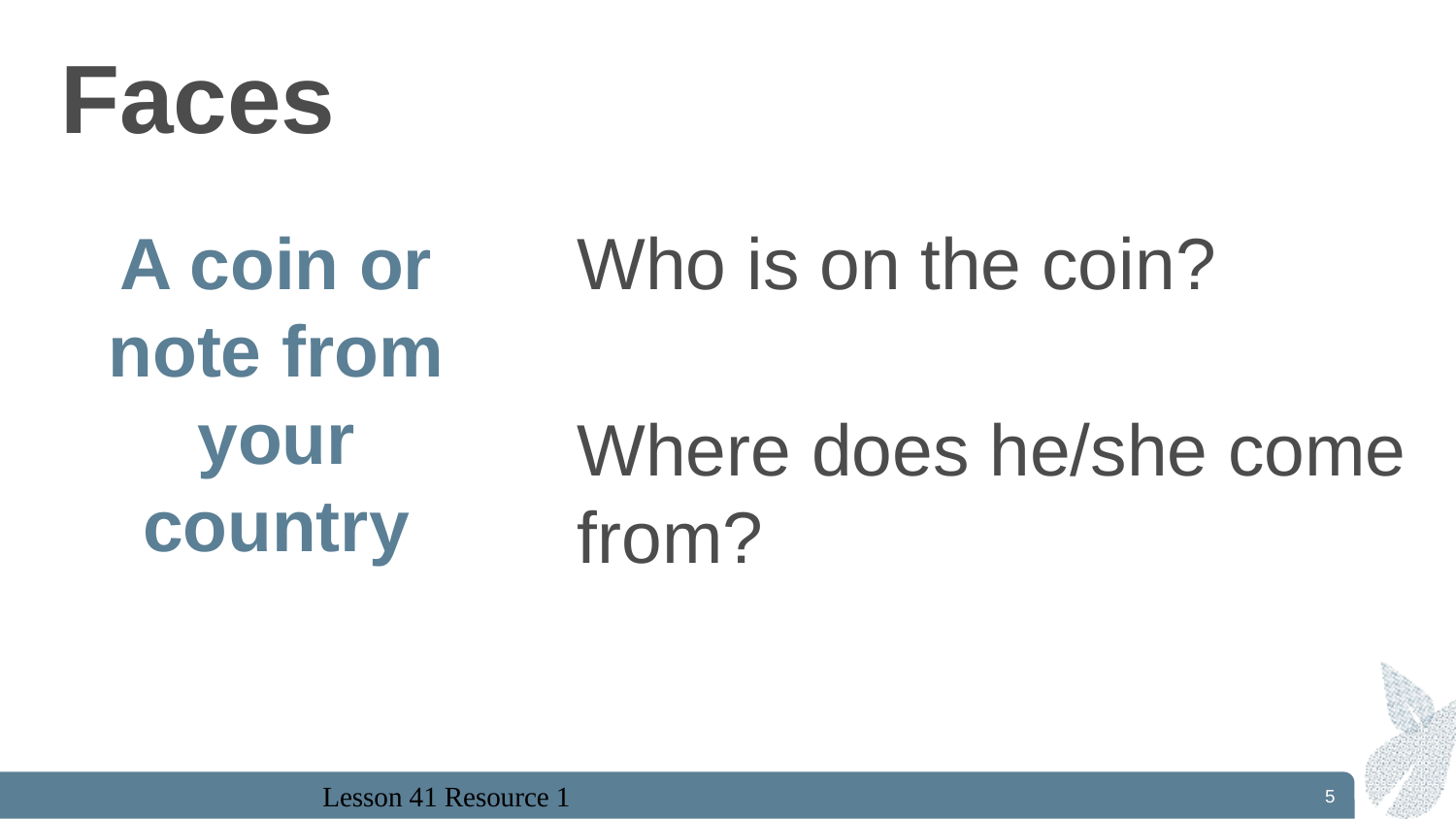

# Faces
A coin or note from your country
Who is on the coin?

Where does he/she come from?
5
Lesson 41 Resource 1